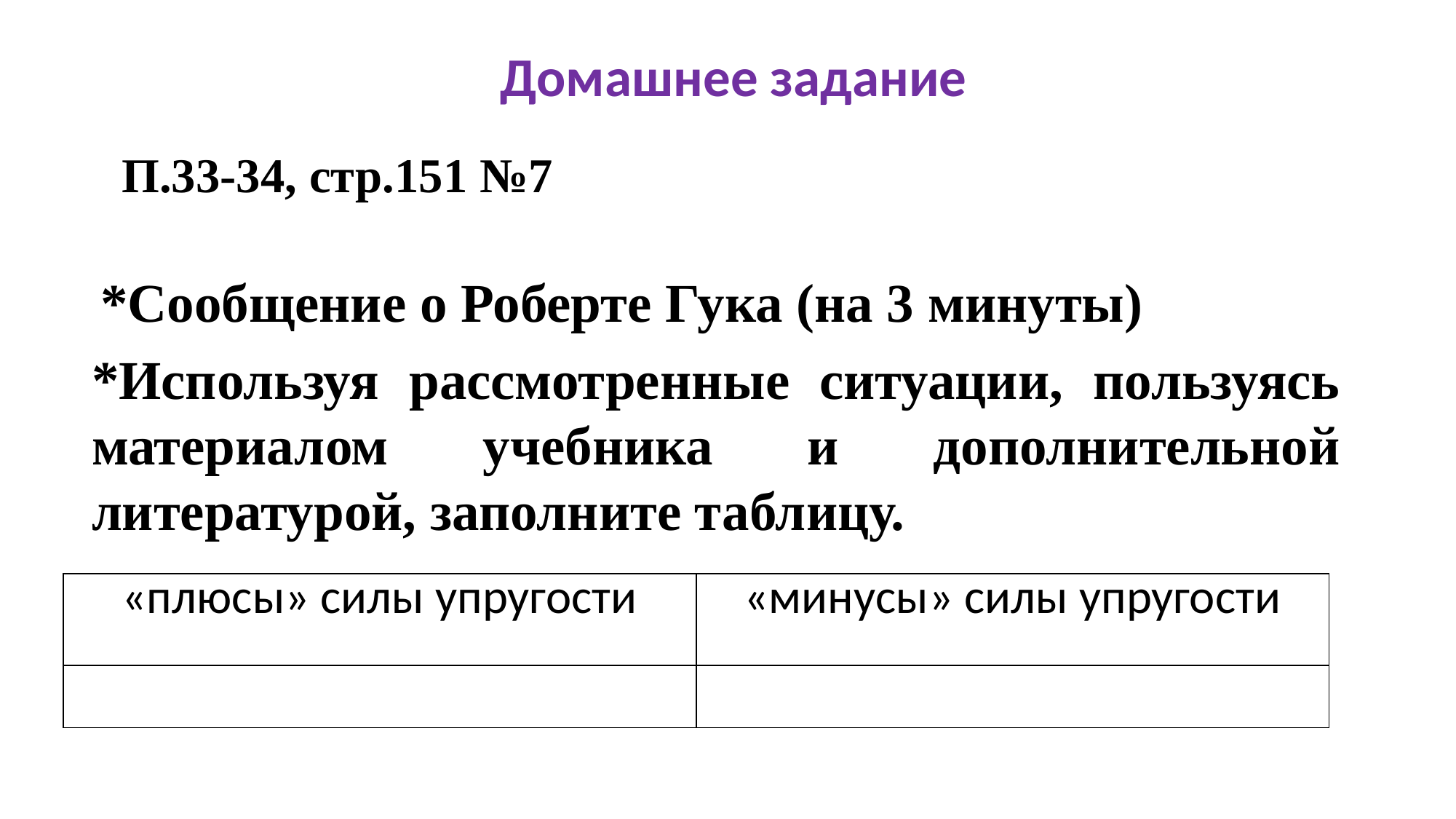

Домашнее задание
П.33-34, стр.151 №7

*Сообщение о Роберте Гука (на 3 минуты)
*Используя рассмотренные ситуации, пользуясь материалом учебника и дополнительной литературой, заполните таблицу.
| «плюсы» силы упругости | «минусы» силы упругости |
| --- | --- |
|  |  |